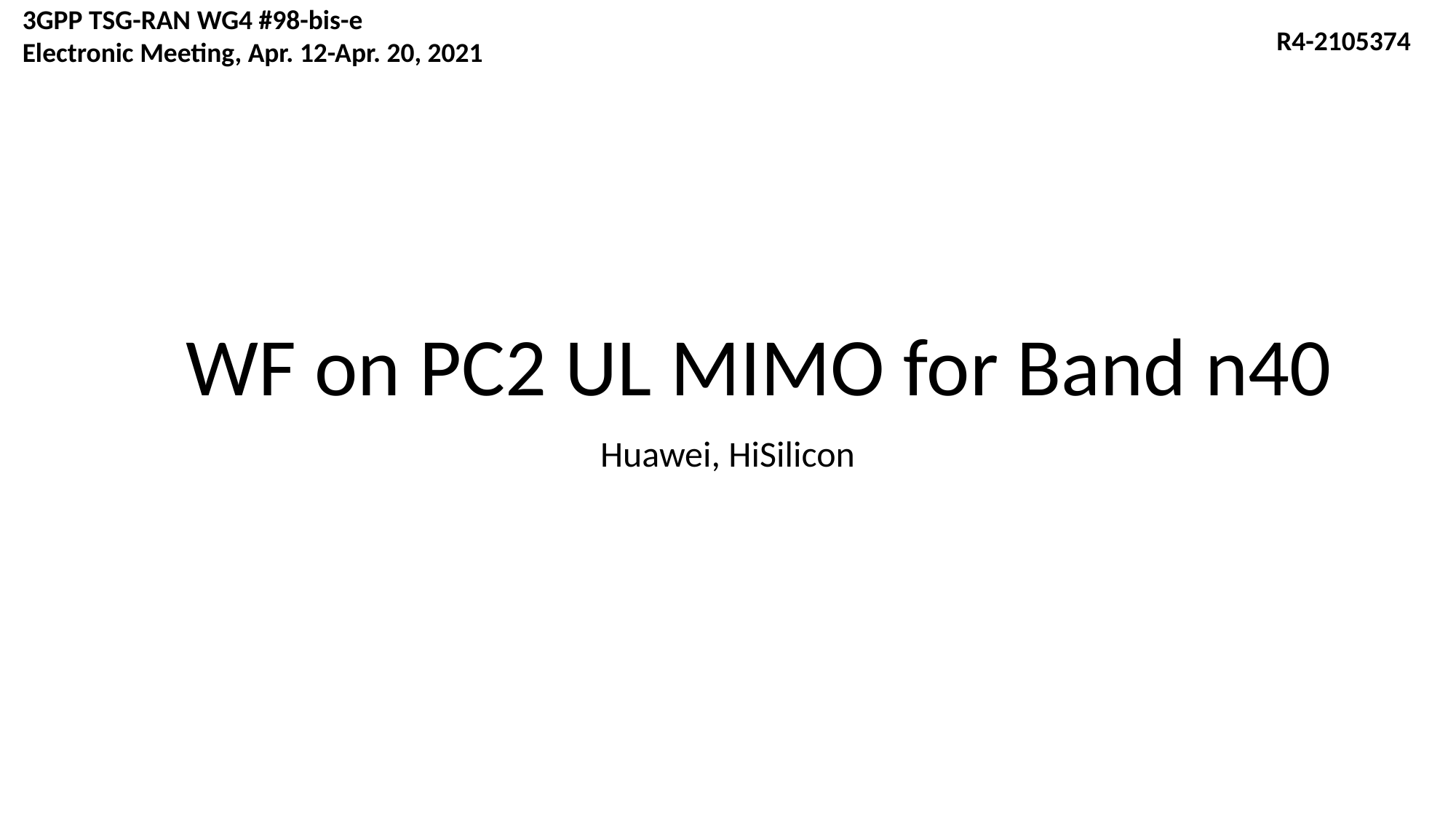

3GPP TSG-RAN WG4 #98-bis-e
Electronic Meeting, Apr. 12-Apr. 20, 2021
R4-2105374
# WF on PC2 UL MIMO for Band n40
Huawei, HiSilicon